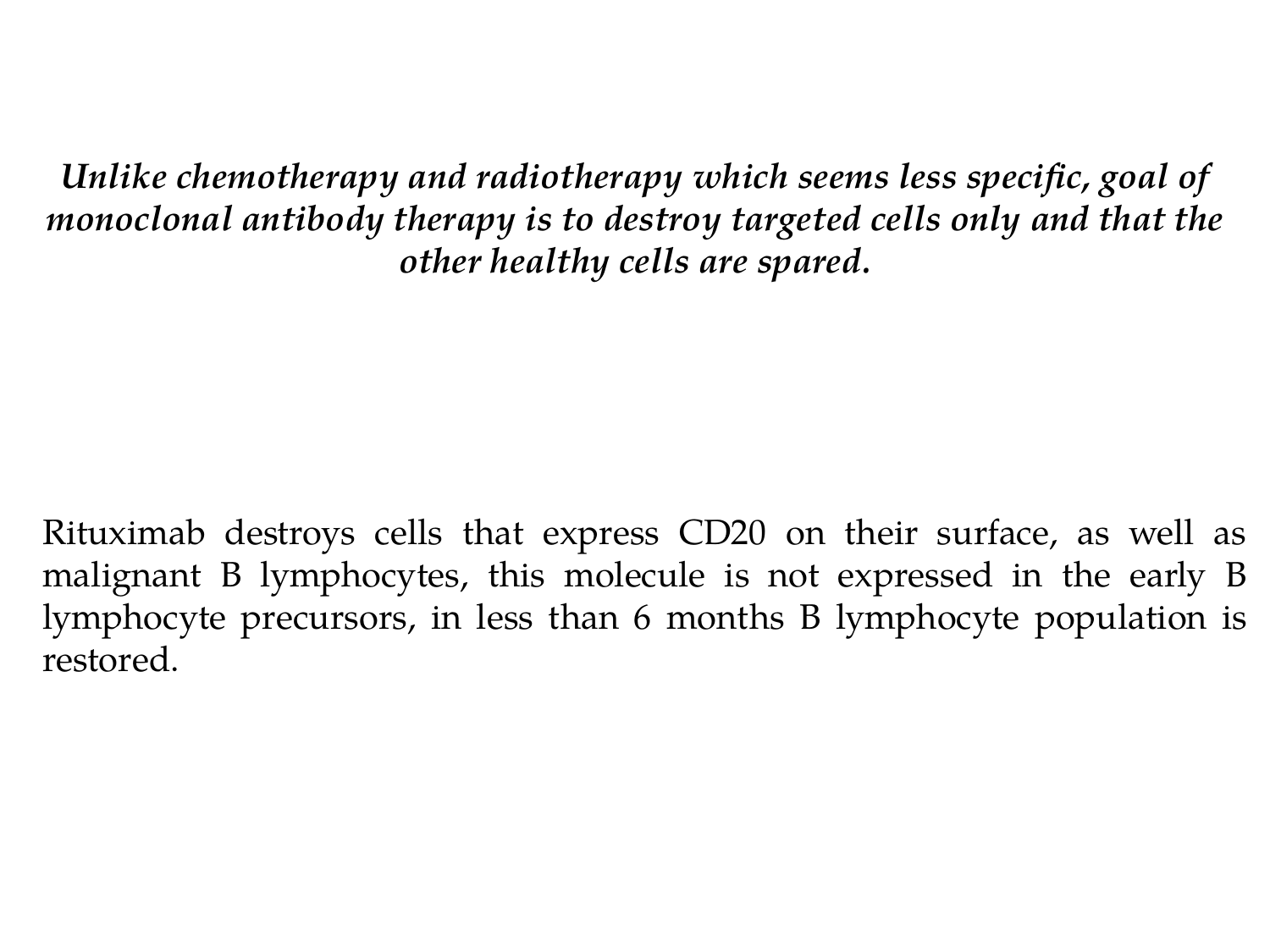

Unlike chemotherapy and radiotherapy which seems less specific, goal of monoclonal antibody therapy is to destroy targeted cells only and that the other healthy cells are spared.

Rituximab destroys cells that express CD20 on their surface, as well as malignant B lymphocytes, this molecule is not expressed in the early B lymphocyte precursors, in less than 6 months B lymphocyte population is restored.